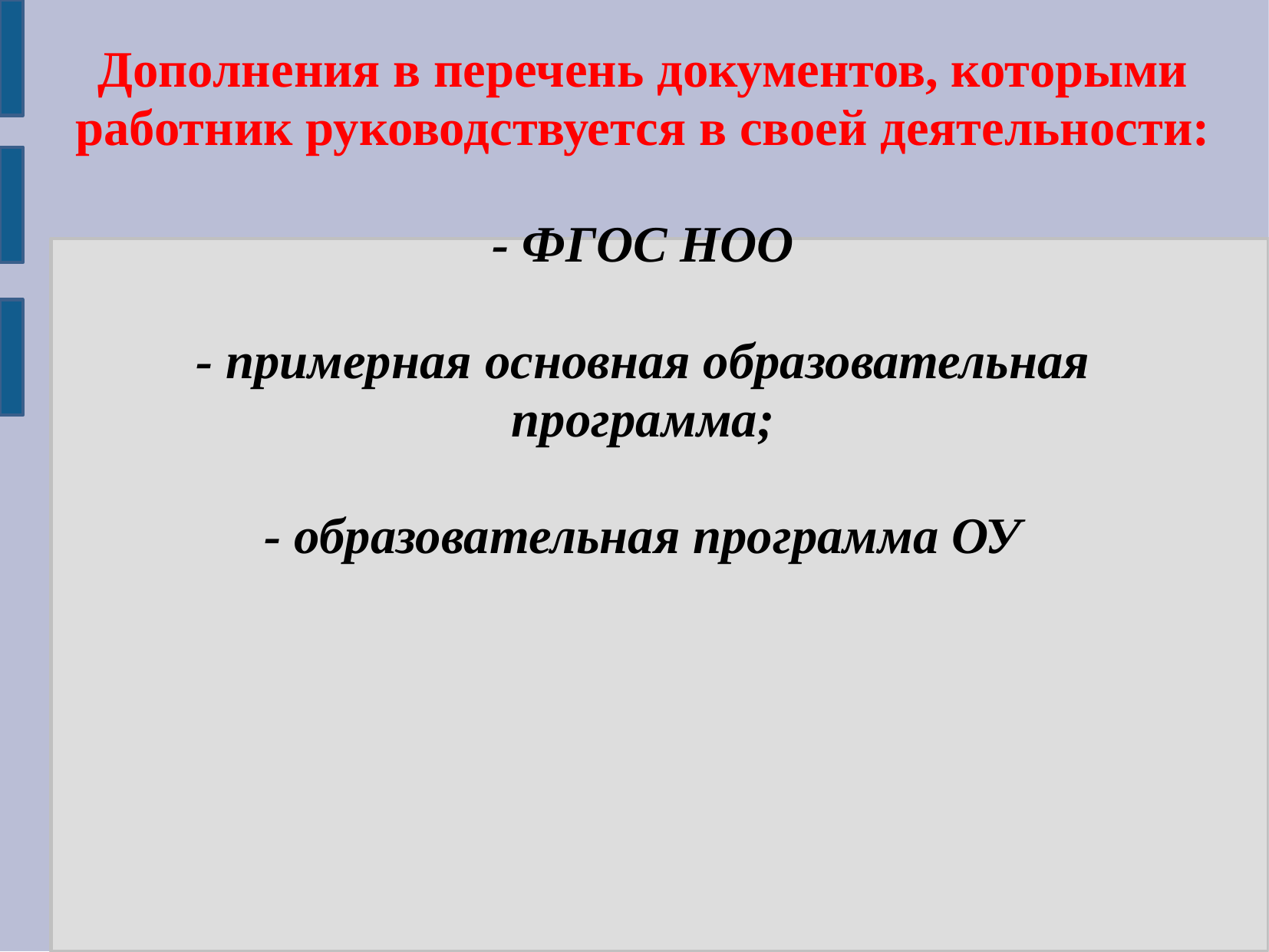

Дополнения в перечень документов, которыми работник руководствуется в своей деятельности:

- ФГОС НОО

- примерная основная образовательная программа;

- образовательная программа ОУ